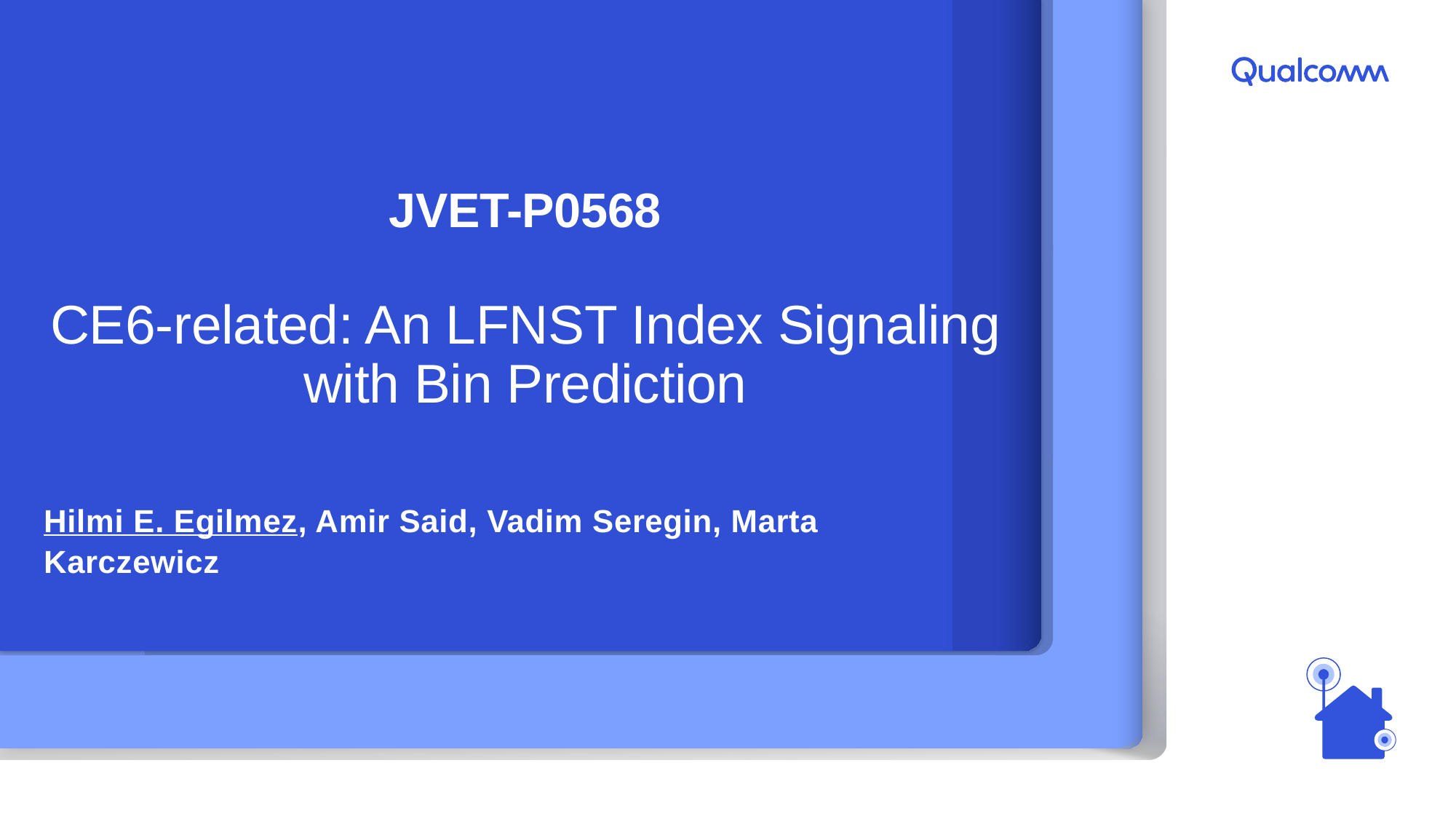

# JVET-P0568 CE6-related: An LFNST Index Signaling with Bin Prediction
Hilmi E. Egilmez, Amir Said, Vadim Seregin, Marta Karczewicz